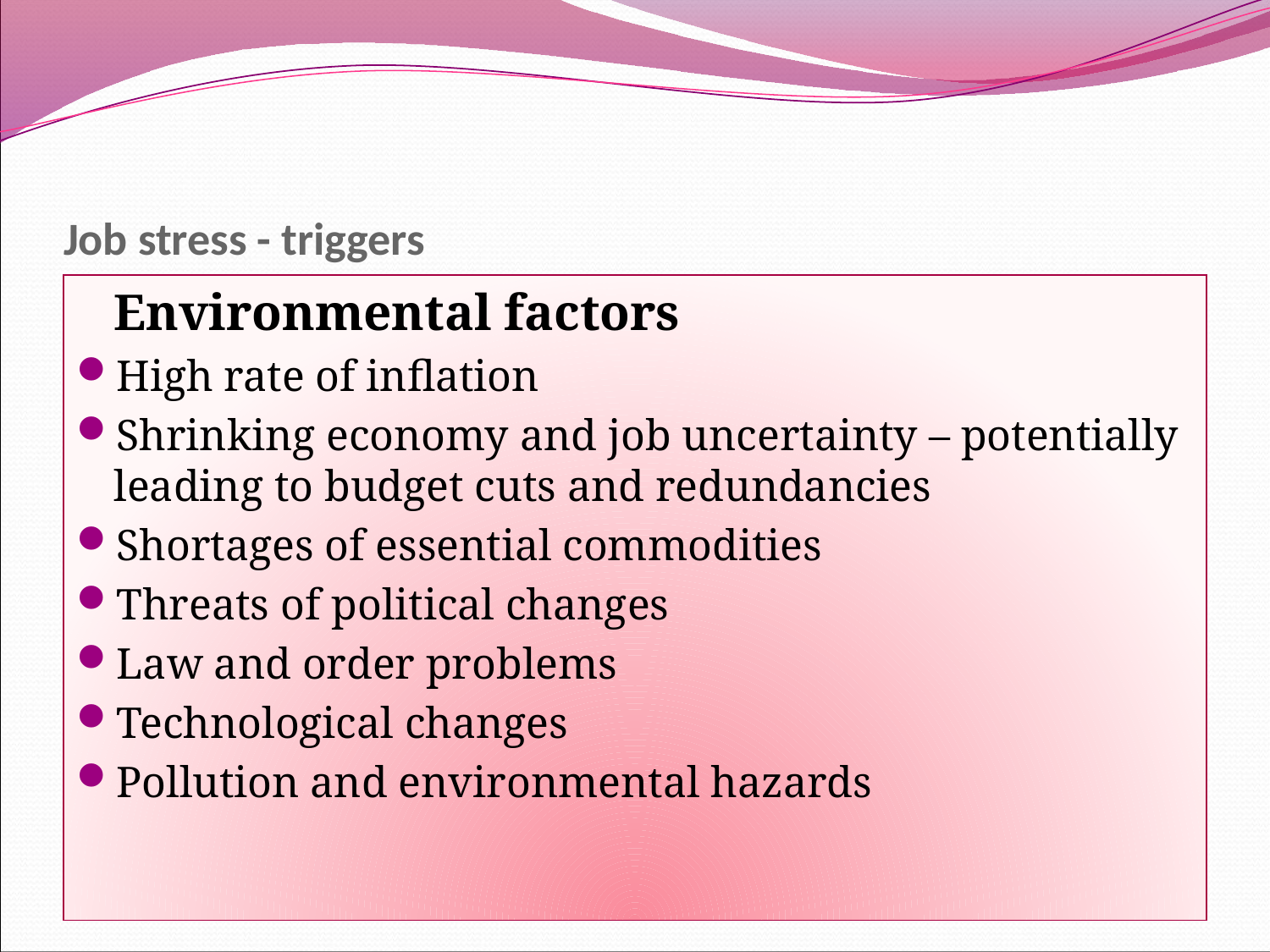

# Job stress - triggers
	Environmental factors
High rate of inflation
Shrinking economy and job uncertainty – potentially leading to budget cuts and redundancies
Shortages of essential commodities
Threats of political changes
Law and order problems
Technological changes
Pollution and environmental hazards